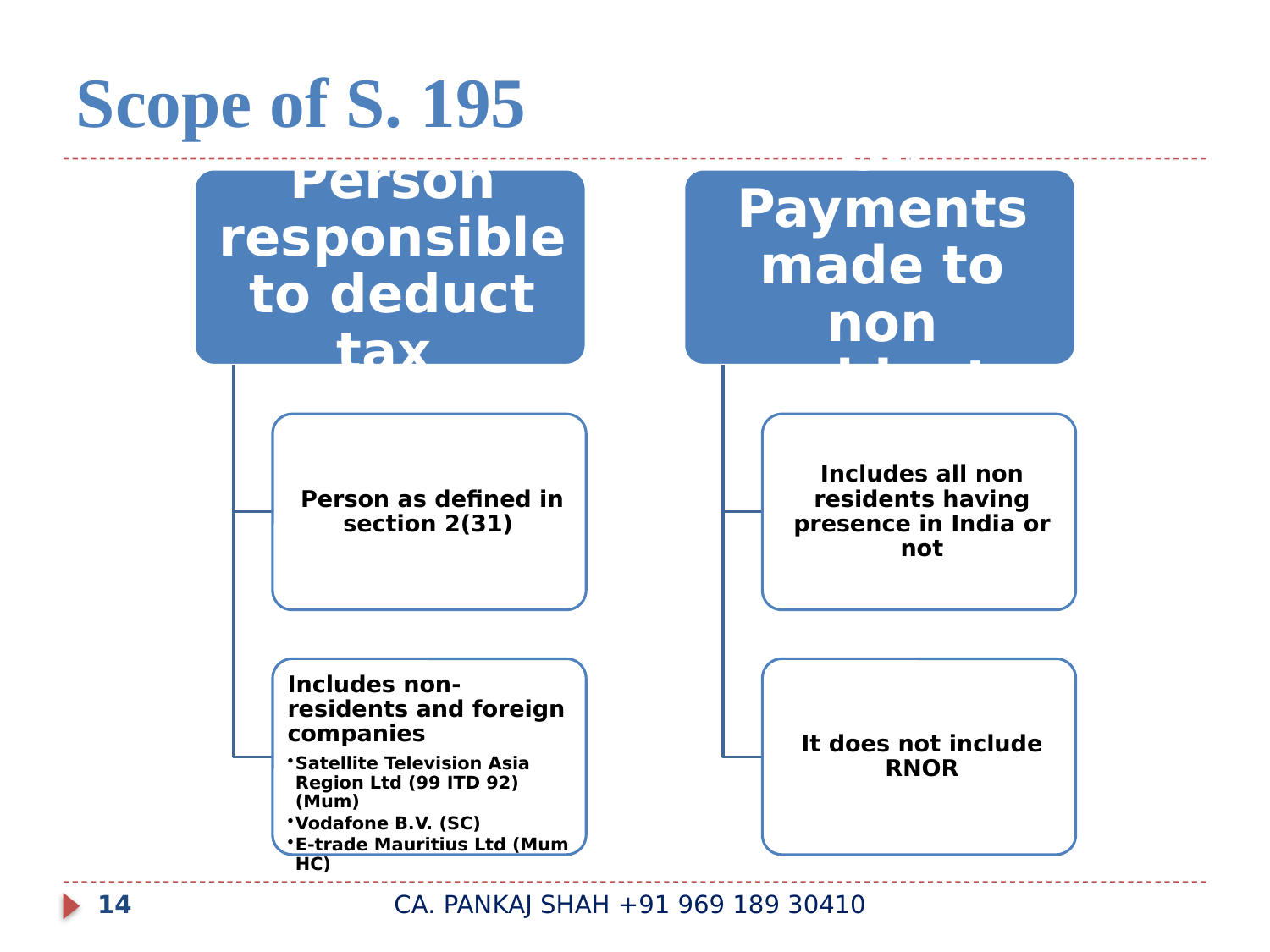

# Scope of S. 195
Person responsible to deduct tax
Person as defined in section 2(31)
Includes non-residents and foreign companies
Satellite Television Asia Region Ltd (99 ITD 92)(Mum)
Vodafone B.V. (SC)
E-trade Mauritius Ltd (Mum HC)
On Payments made to non residents
Includes all non residents having presence in India or not
It does not include RNOR
14
CA. PANKAJ SHAH +91 969 189 30410